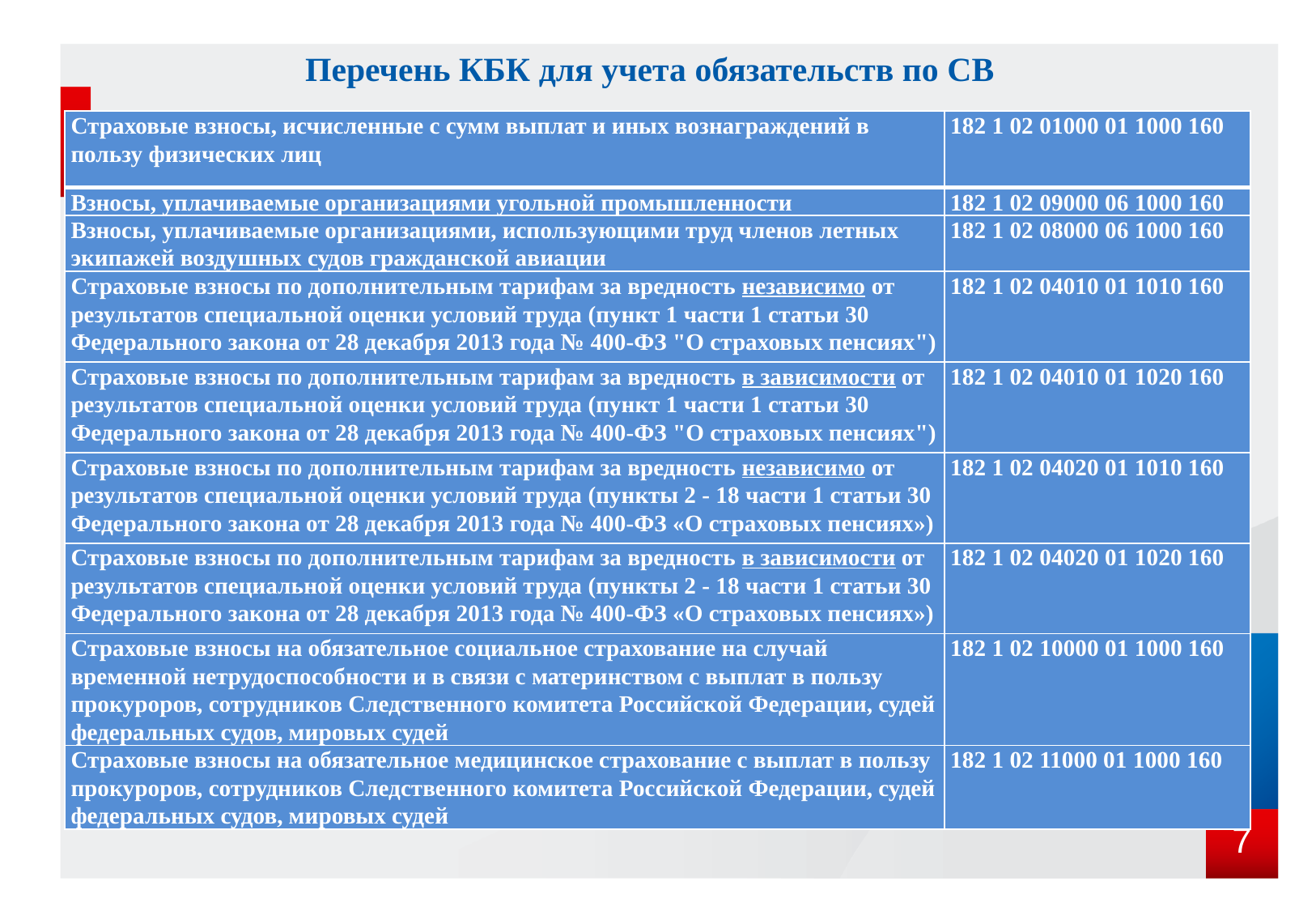

# Перечень КБК для учета обязательств по СВ
| Страховые взносы, исчисленные с сумм выплат и иных вознаграждений в пользу физических лиц | 182 1 02 01000 01 1000 160 |
| --- | --- |
| Взносы, уплачиваемые организациями угольной промышленности | 182 1 02 09000 06 1000 160 |
| Взносы, уплачиваемые организациями, использующими труд членов летных экипажей воздушных судов гражданской авиации | 182 1 02 08000 06 1000 160 |
| Страховые взносы по дополнительным тарифам за вредность независимо от результатов специальной оценки условий труда (пункт 1 части 1 статьи 30 Федерального закона от 28 декабря 2013 года № 400-ФЗ "О страховых пенсиях") | 182 1 02 04010 01 1010 160 |
| Страховые взносы по дополнительным тарифам за вредность в зависимости от результатов специальной оценки условий труда (пункт 1 части 1 статьи 30 Федерального закона от 28 декабря 2013 года № 400-ФЗ "О страховых пенсиях") | 182 1 02 04010 01 1020 160 |
| Страховые взносы по дополнительным тарифам за вредность независимо от результатов специальной оценки условий труда (пункты 2 - 18 части 1 статьи 30 Федерального закона от 28 декабря 2013 года № 400-ФЗ «О страховых пенсиях») | 182 1 02 04020 01 1010 160 |
| Страховые взносы по дополнительным тарифам за вредность в зависимости от результатов специальной оценки условий труда (пункты 2 - 18 части 1 статьи 30 Федерального закона от 28 декабря 2013 года № 400-ФЗ «О страховых пенсиях») | 182 1 02 04020 01 1020 160 |
| Страховые взносы на обязательное социальное страхование на случай временной нетрудоспособности и в связи с материнством с выплат в пользу прокуроров, сотрудников Следственного комитета Российской Федерации, судей федеральных судов, мировых судей | 182 1 02 10000 01 1000 160 |
| Страховые взносы на обязательное медицинское страхование с выплат в пользу прокуроров, сотрудников Следственного комитета Российской Федерации, судей федеральных судов, мировых судей | 182 1 02 11000 01 1000 160 |

7